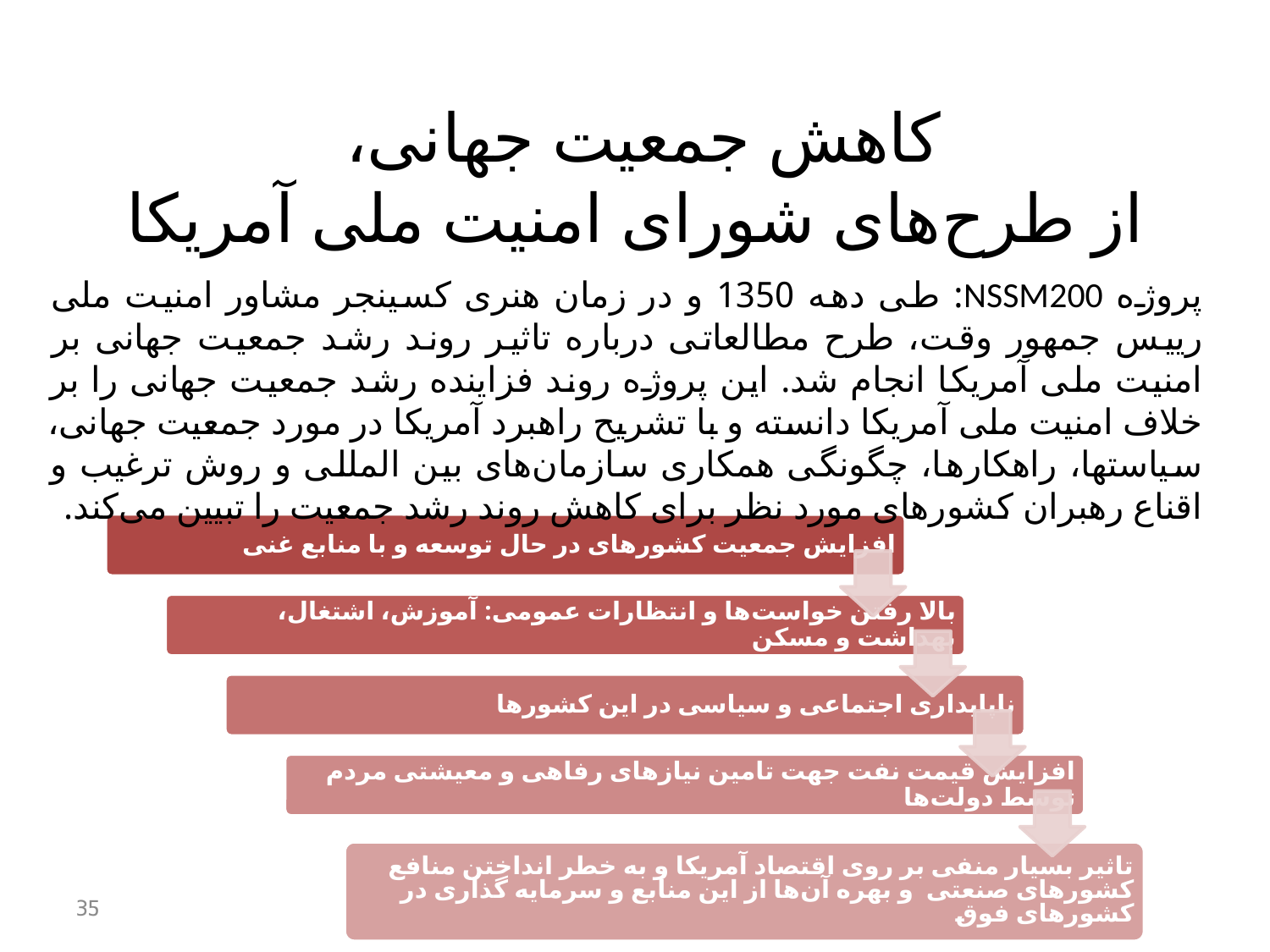

# کاهش جمعیت جهانی، از طرح‌های شورای امنیت ملی آمریکا
پروژه NSSM200: طی دهه 1350 و در زمان هنری کسینجر مشاور امنیت ملی رییس جمهور وقت، طرح مطالعاتی درباره تاثیر روند رشد جمعیت جهانی بر امنیت ملی آمریکا انجام شد. این پروژه روند فزاینده رشد جمعیت جهانی را بر خلاف امنیت ملی آمریکا دانسته و با تشریح راهبرد آمریکا در مورد جمعیت جهانی، سیاستها، راهکارها، چگونگی همکاری سازمان‌های بین المللی و روش ترغیب و اقناع رهبران کشورهای مورد نظر برای کاهش روند رشد جمعیت را تبیین می‌کند.
افزایش جمعیت کشورهای در حال توسعه و با منابع غنی
بالا رفتن خواست‌ها و انتظارات عمومی: آموزش، اشتغال، بهداشت و مسکن
ناپایداری اجتماعی و سیاسی در این کشورها
افزایش قیمت نفت جهت تامین نیازهای رفاهی و معیشتی مردم توسط دولت‌ها
تاثیر بسیار منفی بر روی اقتصاد آمریکا و به خطر انداختن منافع کشورهای صنعتی  و بهره آن‌ها از این منابع و سرمایه گذاری در کشورهای فوق

35